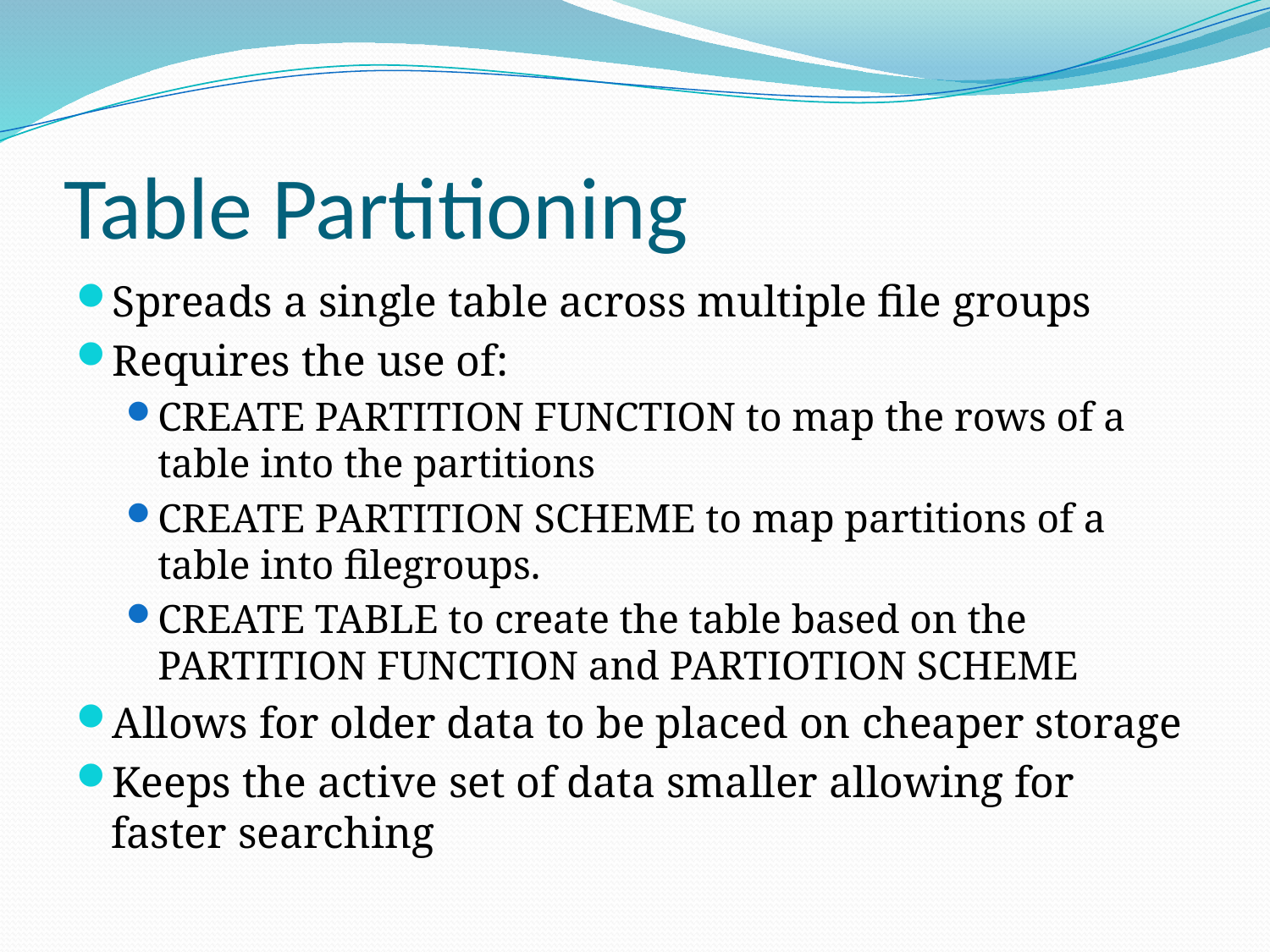

# Table Partitioning
Spreads a single table across multiple file groups
Requires the use of:
CREATE PARTITION FUNCTION to map the rows of a table into the partitions
CREATE PARTITION SCHEME to map partitions of a table into filegroups.
CREATE TABLE to create the table based on the PARTITION FUNCTION and PARTIOTION SCHEME
Allows for older data to be placed on cheaper storage
Keeps the active set of data smaller allowing for faster searching